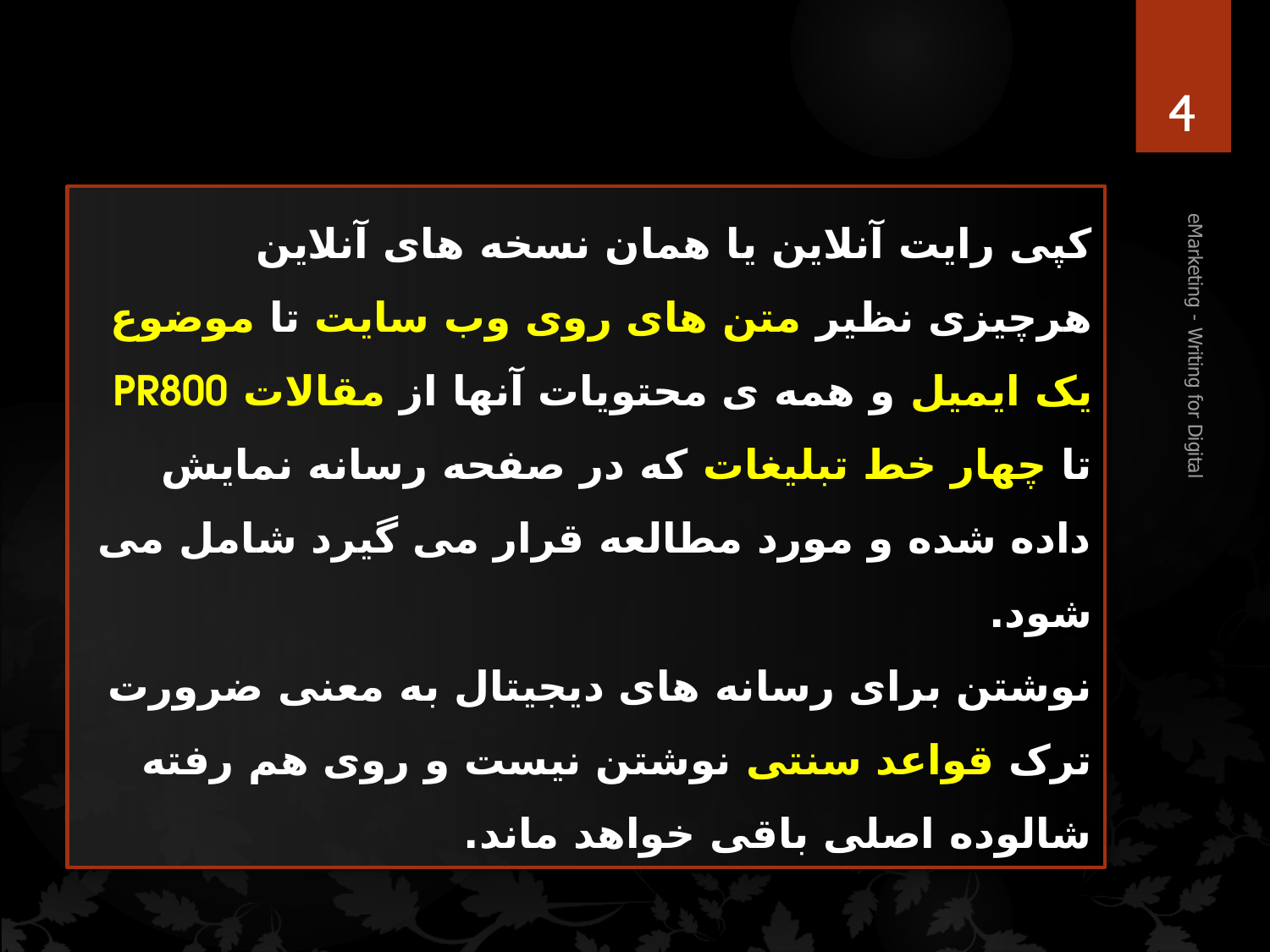

4
#
کپی رایت آنلاین یا همان نسخه های آنلاین هرچیزی نظیر متن های روی وب سایت تا موضوع یک ایمیل و همه ی محتویات آنها از مقالات PR800 تا چهار خط تبلیغات که در صفحه رسانه نمایش داده شده و مورد مطالعه قرار می گیرد شامل می شود.
نوشتن برای رسانه های دیجیتال به معنی ضرورت ترک قواعد سنتی نوشتن نیست و روی هم رفته شالوده اصلی باقی خواهد ماند.

eMarketing - Writing for Digital